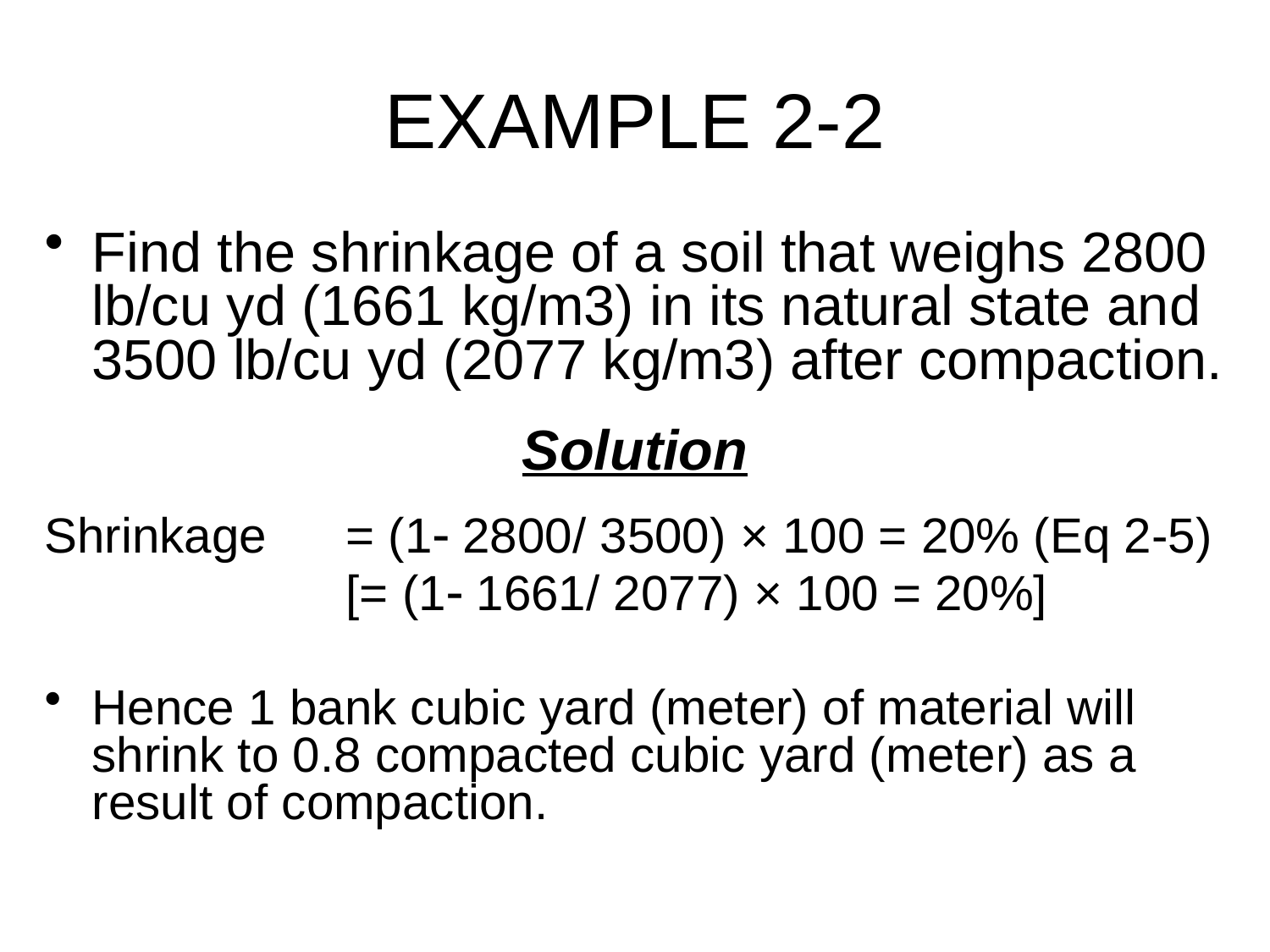

# EXAMPLE 2-2
Find the shrinkage of a soil that weighs 2800 lb/cu yd (1661 kg/m3) in its natural state and 3500 lb/cu yd (2077 kg/m3) after compaction.

Solution

Shrinkage 	= (1− 2800/ 3500) × 100 = 20% (Eq 2-5)
			[= (1− 1661/ 2077) × 100 = 20%]

Hence 1 bank cubic yard (meter) of material will shrink to 0.8 compacted cubic yard (meter) as a result of compaction.